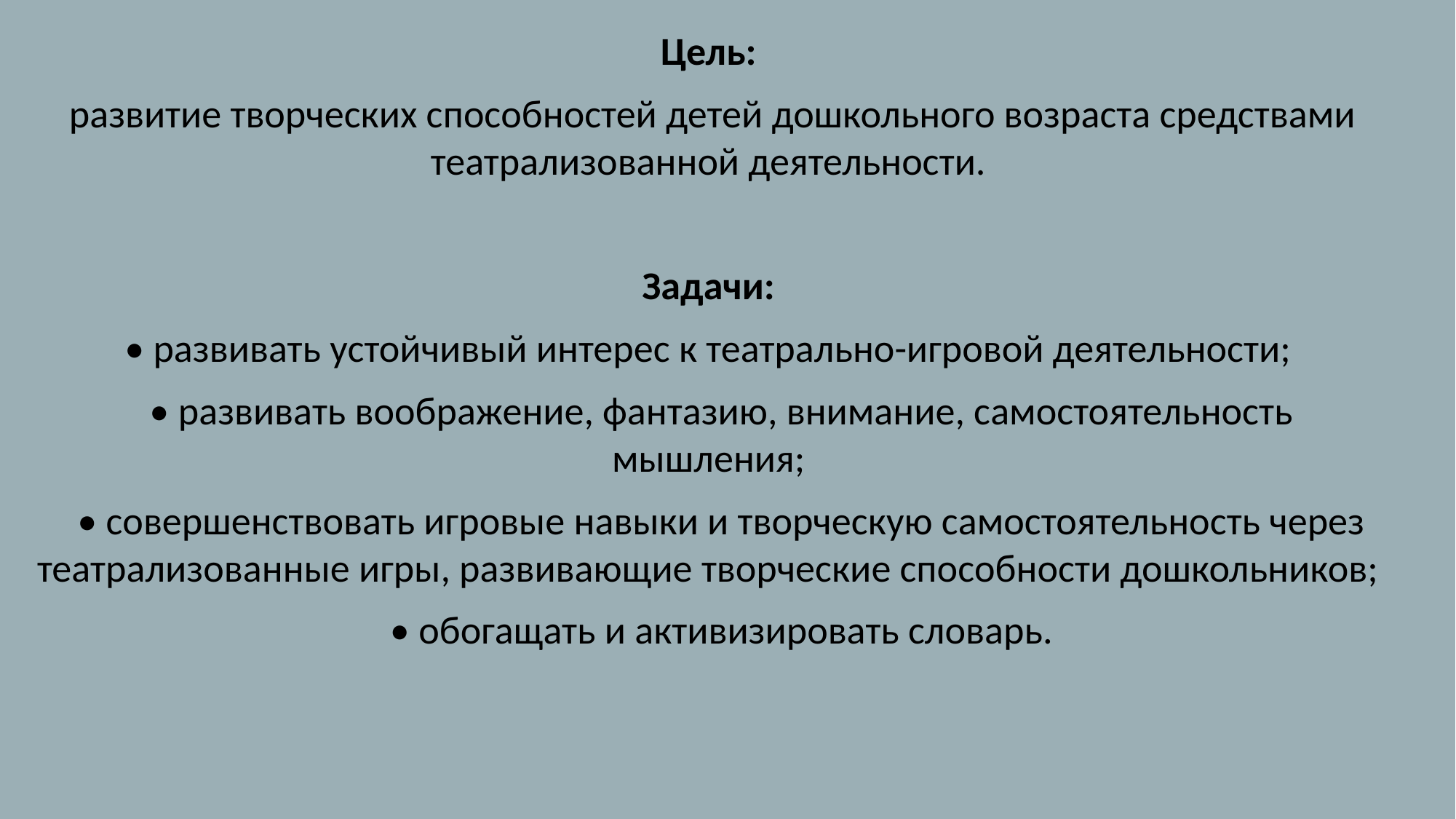

Цель:
развитие творческих способностей детей дошкольного возраста средствами театрализованной деятельности.

Задачи:
• развивать устойчивый интерес к театрально-игровой деятельности;
  • развивать воображение, фантазию, внимание, самостоятельность мышления;
  • совершенствовать игровые навыки и творческую самостоятельность через театрализованные игры, развивающие творческие способности дошкольников;
  • обогащать и активизировать словарь.